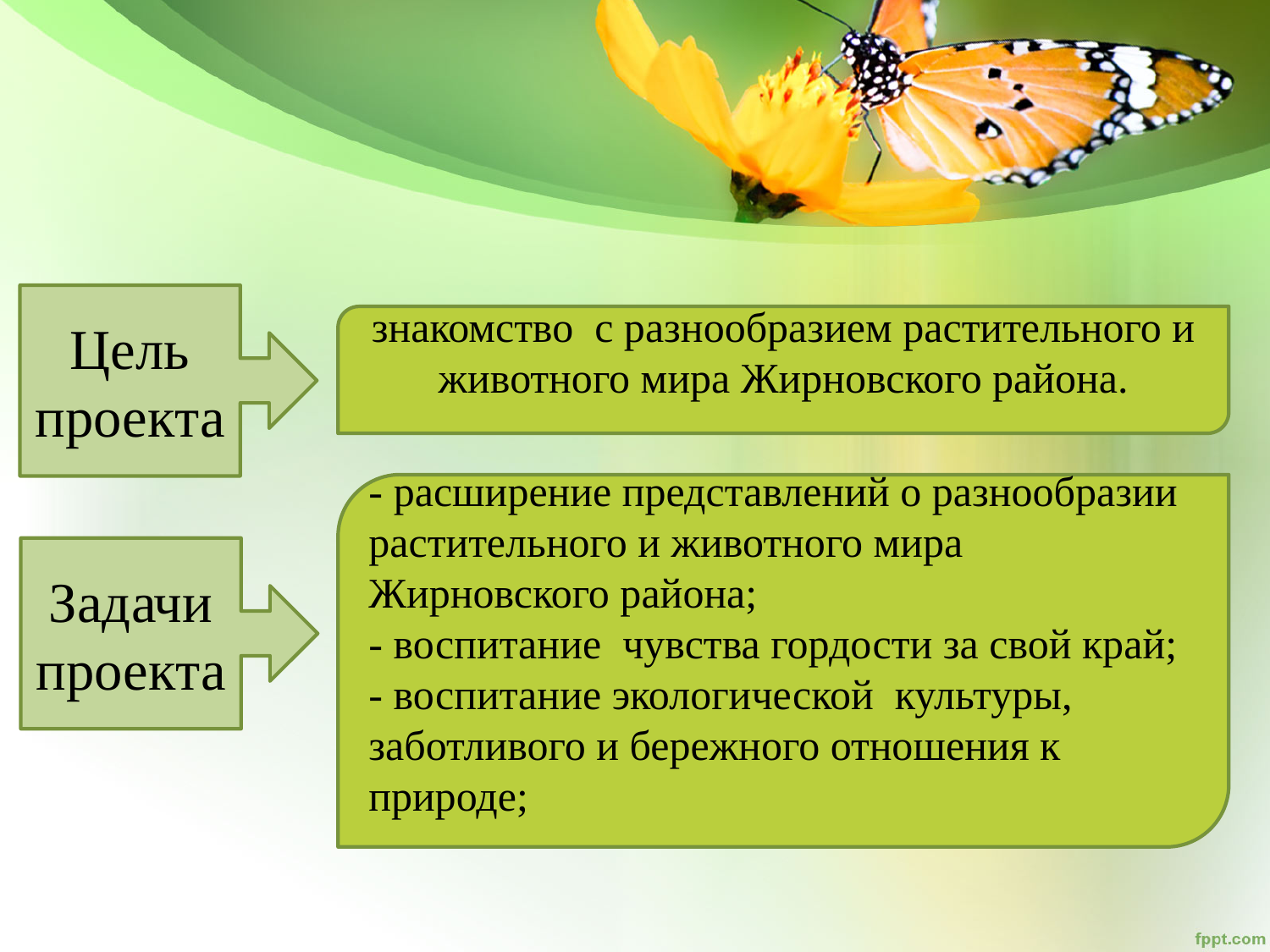

Цель проекта
знакомство  с разнообразием растительного и животного мира Жирновского района.

- расширение представлений о разнообразии растительного и животного мира Жирновского района;
- воспитание  чувства гордости за свой край;
- воспитание экологической  культуры, заботливого и бережного отношения к природе;

Задачи проекта